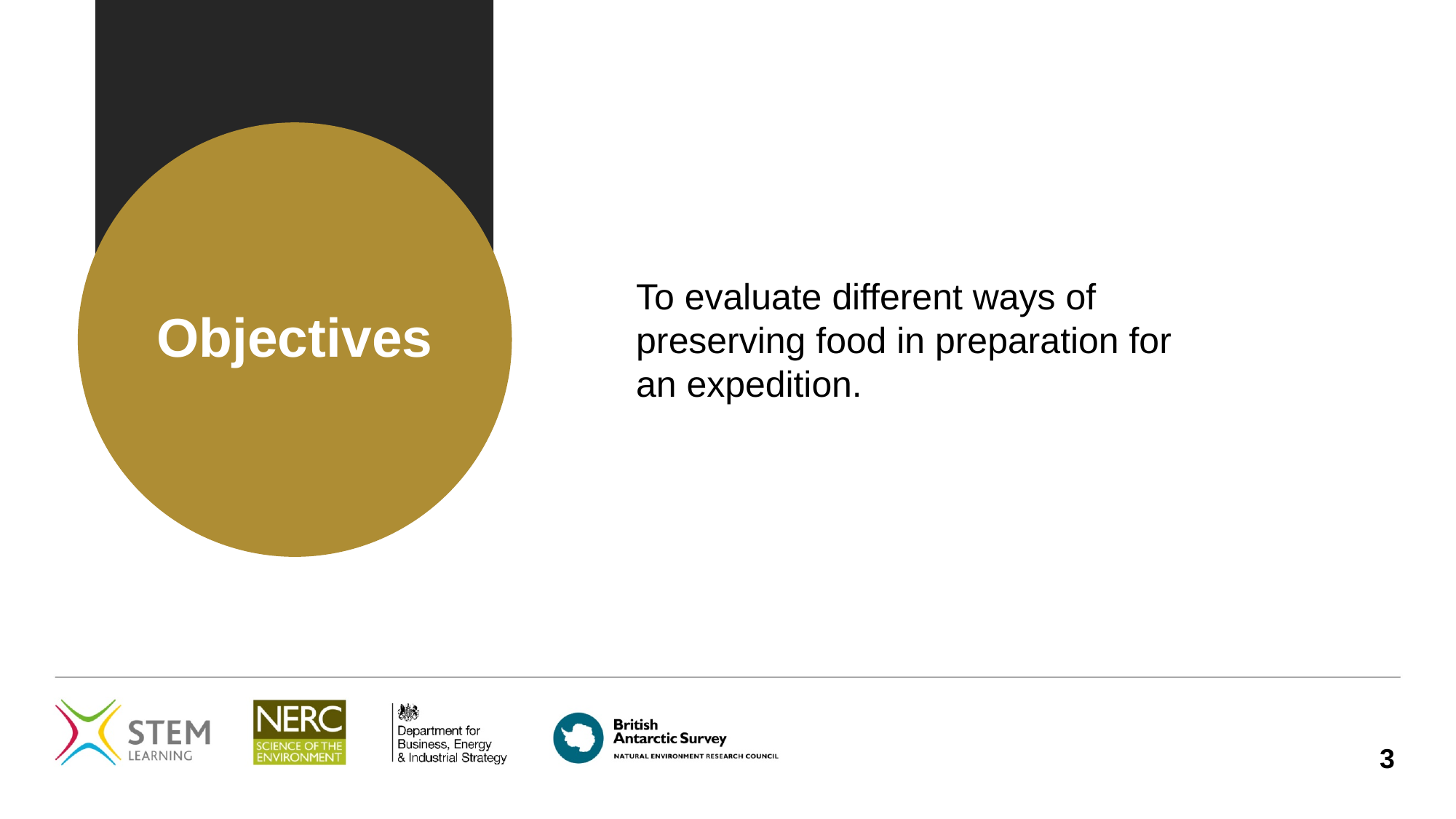

To evaluate different ways of preserving food in preparation for an expedition.
# Objectives
3